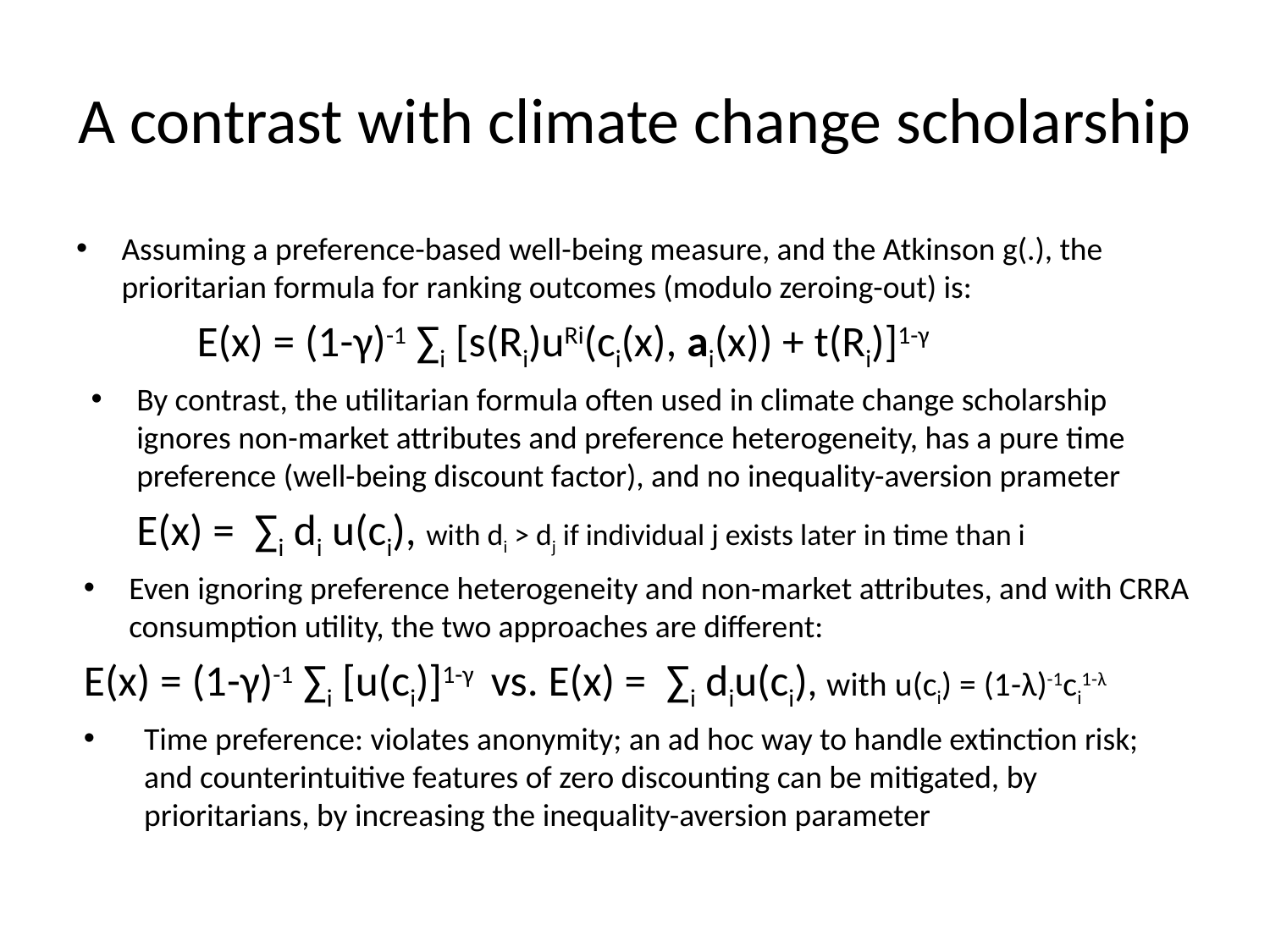

# A contrast with climate change scholarship
Assuming a preference-based well-being measure, and the Atkinson g(.), the prioritarian formula for ranking outcomes (modulo zeroing-out) is:
E(x) = (1-γ)-1 ∑i [s(Ri)uRi(ci(x), ai(x)) + t(Ri)]1-γ
By contrast, the utilitarian formula often used in climate change scholarship ignores non-market attributes and preference heterogeneity, has a pure time preference (well-being discount factor), and no inequality-aversion prameter
	E(x) =  ∑i di u(ci), with di > dj if individual j exists later in time than i
Even ignoring preference heterogeneity and non-market attributes, and with CRRA consumption utility, the two approaches are different:
E(x) = (1-γ)-1 ∑i [u(ci)]1-γ   vs. E(x) =  ∑i diu(ci), with u(ci) = (1-λ)-1ci1-λ
Time preference: violates anonymity; an ad hoc way to handle extinction risk; and counterintuitive features of zero discounting can be mitigated, by prioritarians, by increasing the inequality-aversion parameter